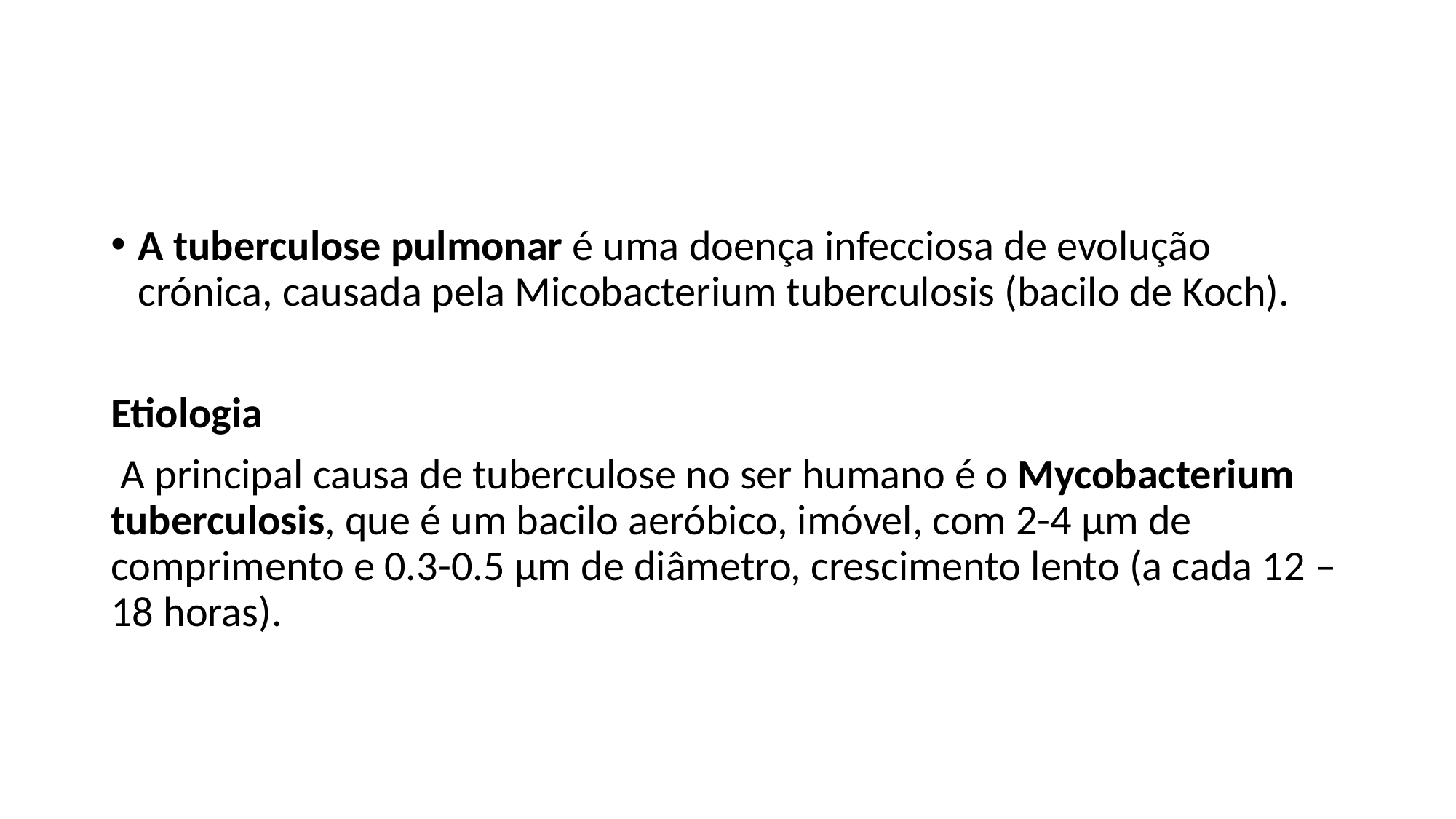

#
A tuberculose pulmonar é uma doença infecciosa de evolução crónica, causada pela Micobacterium tuberculosis (bacilo de Koch).

Etiologia
 A principal causa de tuberculose no ser humano é o Mycobacterium tuberculosis, que é um bacilo aeróbico, imóvel, com 2-4 µm de comprimento e 0.3-0.5 µm de diâmetro, crescimento lento (a cada 12 – 18 horas).